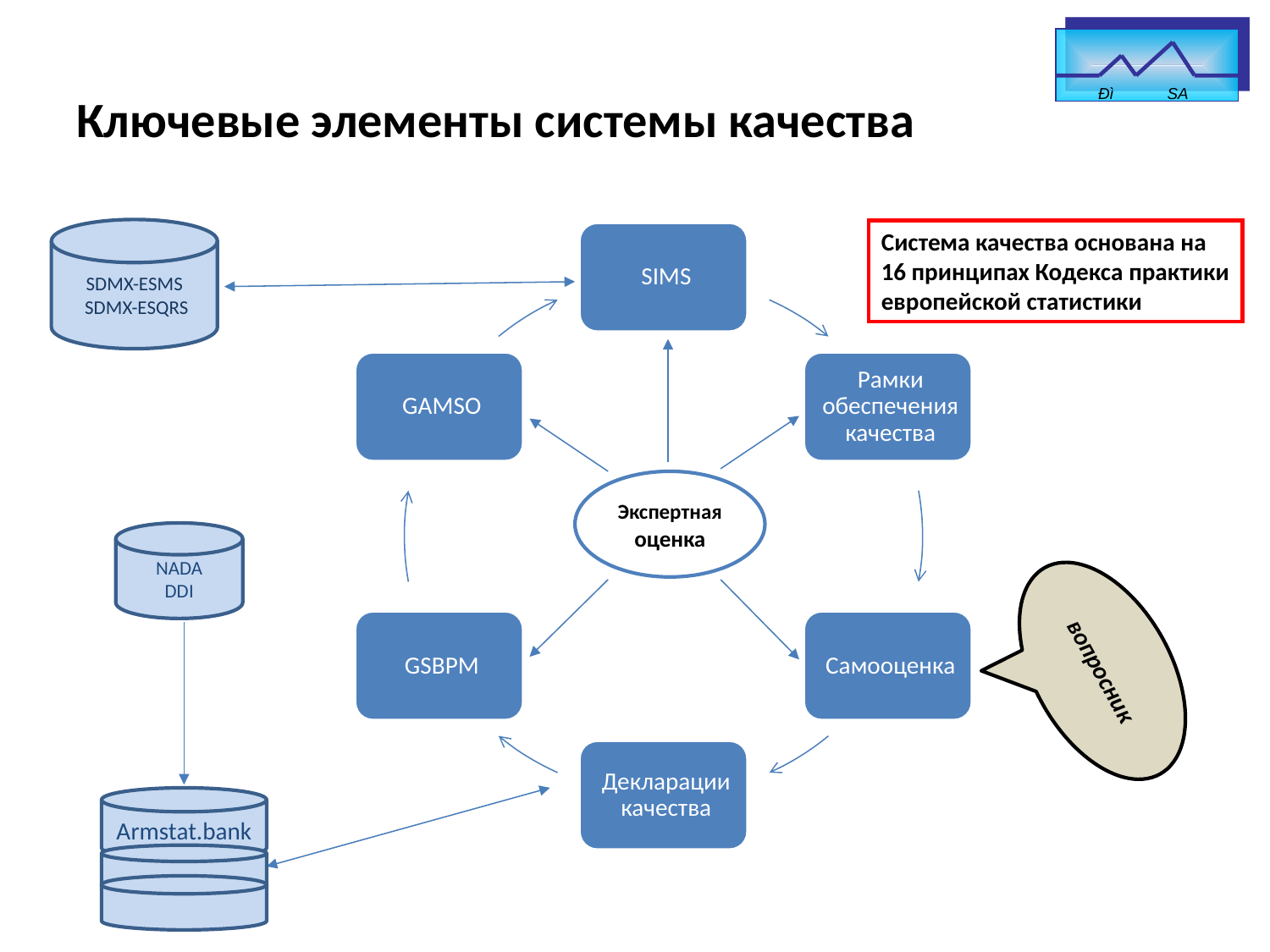

Ðì            SA

# Ключевые элементы системы качества
SDMX-ESMS
 SDMX-ESQRS
Система качества основана на 16 принципах Кодекса практики европейской статистики
SIMS
Рамки обеспечения качества
Самооценка
Декларации качества
GSBPM
GAMSO
Экспертная оценка
NADA
DDI
вопросник
Armstat.bank